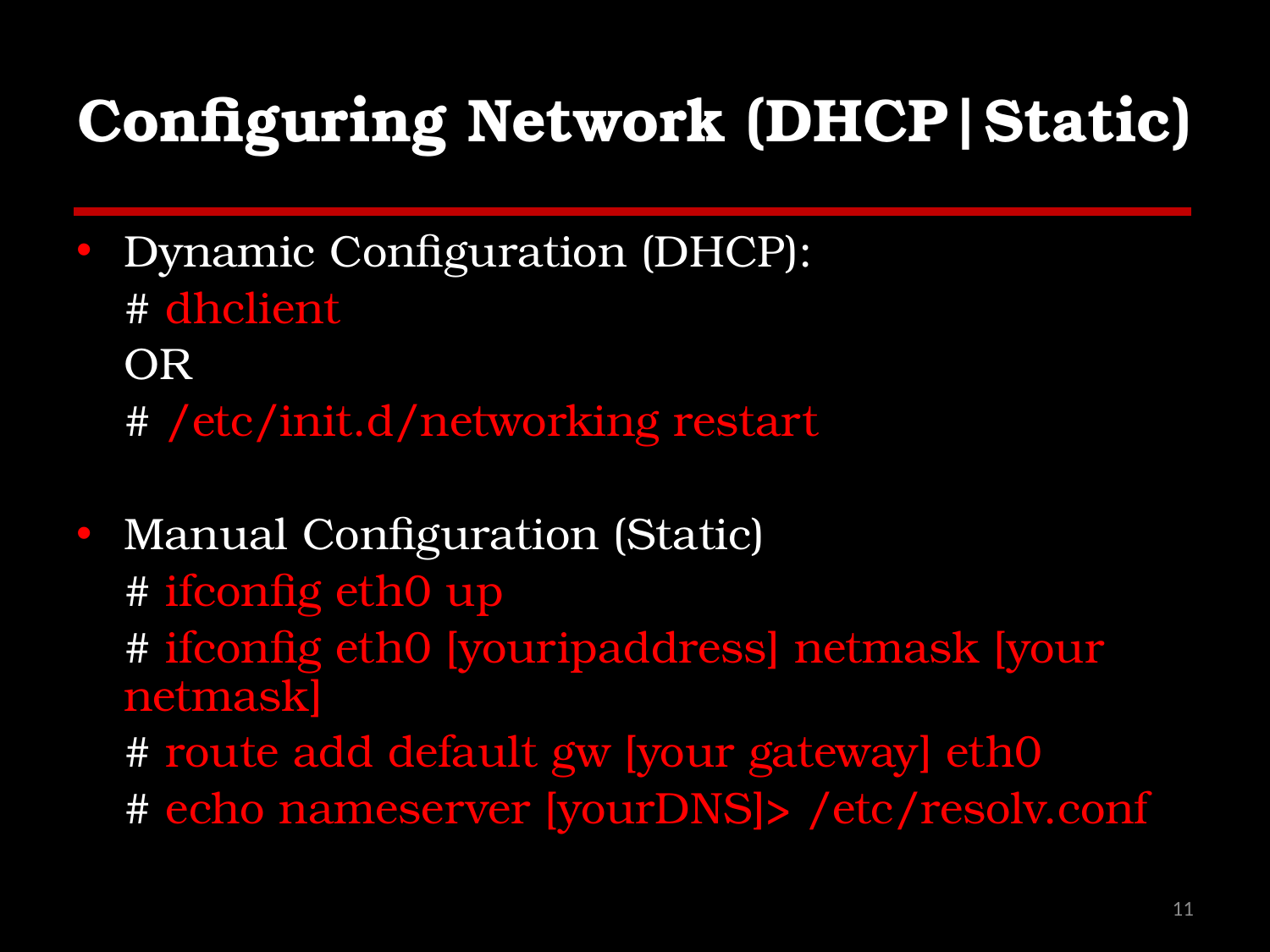

# Configuring Network (DHCP|Static)
Dynamic Configuration (DHCP):
	# dhclient
			OR
	# /etc/init.d/networking restart

Manual Configuration (Static)
	# ifconfig eth0 up
	# ifconfig eth0 [youripaddress] netmask [your 	netmask]
	# route add default gw [your gateway] eth0
	# echo nameserver [yourDNS]> /etc/resolv.conf
11